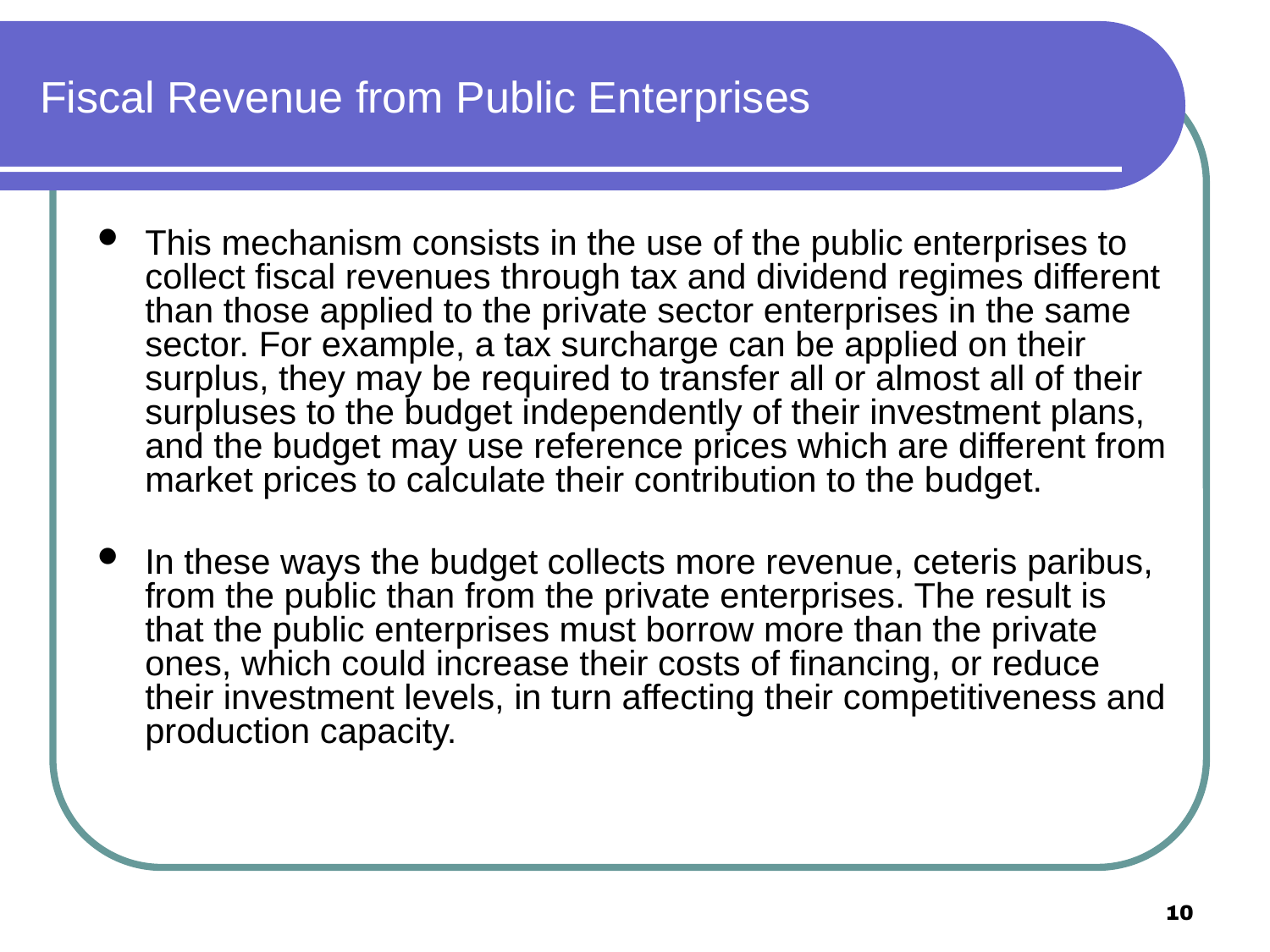

# Fiscal Revenue from Public Enterprises
This mechanism consists in the use of the public enterprises to collect fiscal revenues through tax and dividend regimes different than those applied to the private sector enterprises in the same sector. For example, a tax surcharge can be applied on their surplus, they may be required to transfer all or almost all of their surpluses to the budget independently of their investment plans, and the budget may use reference prices which are different from market prices to calculate their contribution to the budget.

In these ways the budget collects more revenue, ceteris paribus, from the public than from the private enterprises. The result is that the public enterprises must borrow more than the private ones, which could increase their costs of financing, or reduce their investment levels, in turn affecting their competitiveness and production capacity.
10